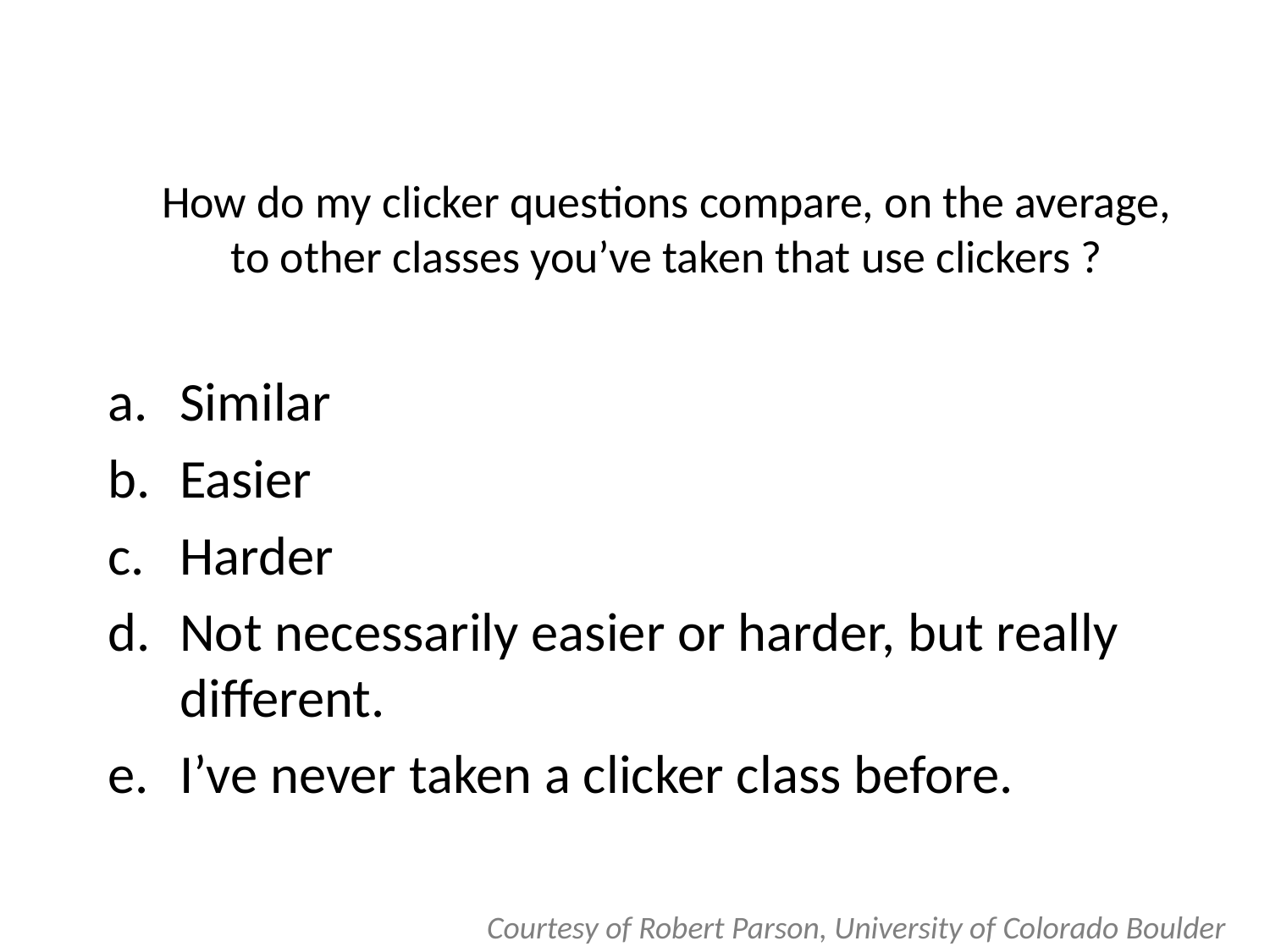

# How do my clicker questions compare, on the average, to other classes you’ve taken that use clickers ?
Similar
Easier
Harder
Not necessarily easier or harder, but really different.
I’ve never taken a clicker class before.
Courtesy of Robert Parson, University of Colorado Boulder